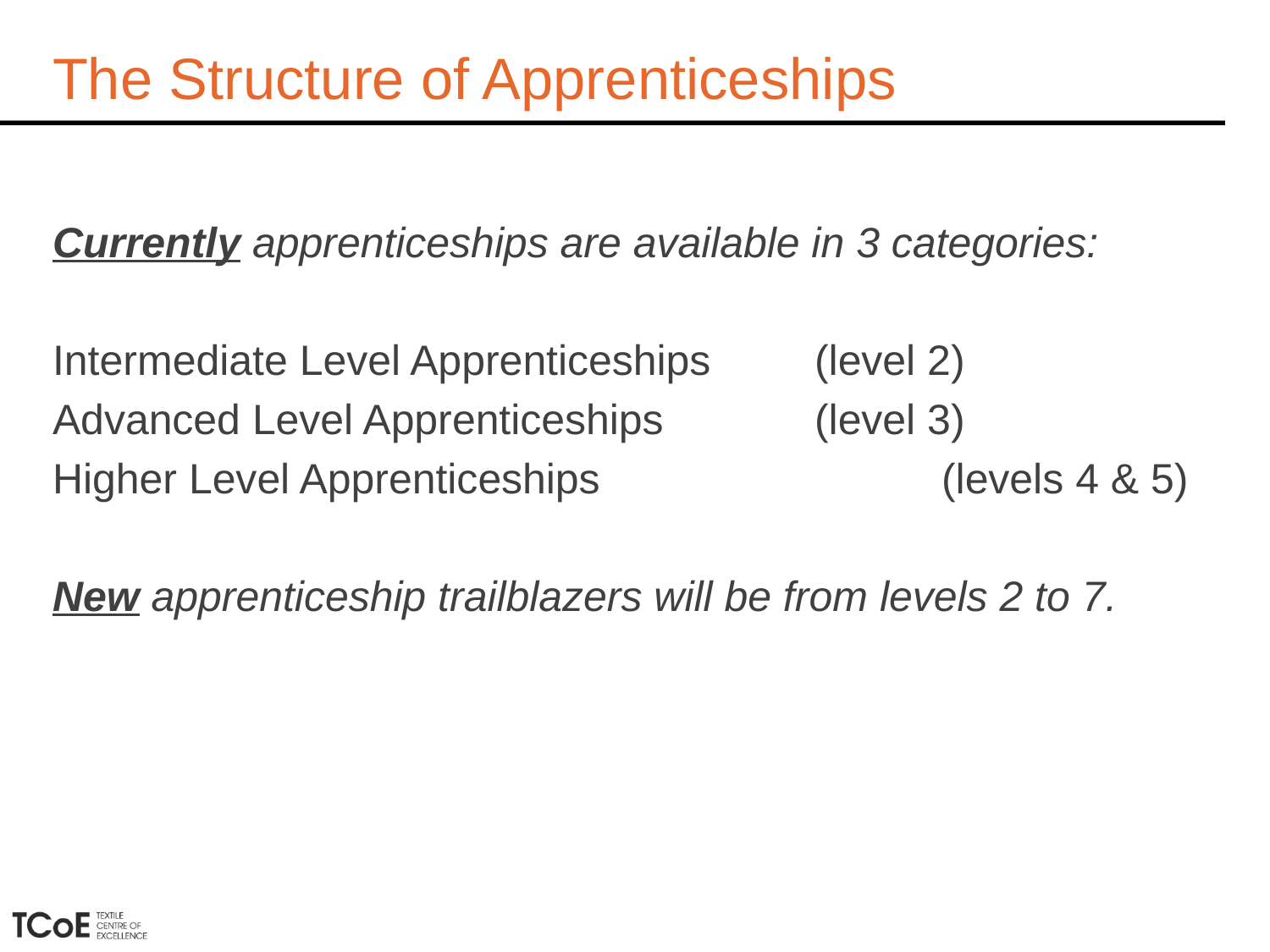

# The Structure of Apprenticeships

Currently apprenticeships are available in 3 categories:

Intermediate Level Apprenticeships 	(level 2)
Advanced Level Apprenticeships  		(level 3)
Higher Level Apprenticeships 			(levels 4 & 5)

New apprenticeship trailblazers will be from levels 2 to 7.